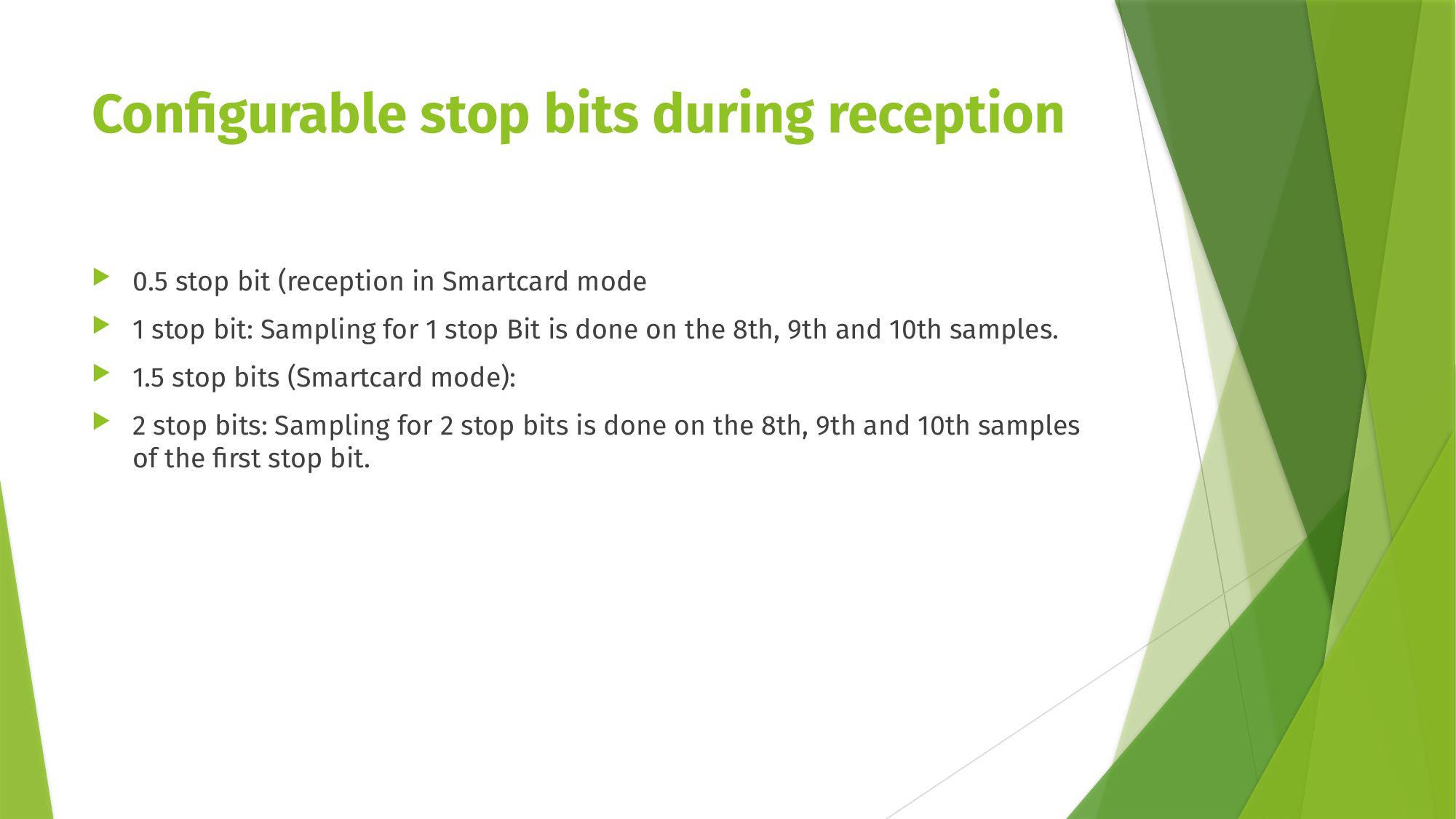

# Configurable stop bits during reception

0.5 stop bit (reception in Smartcard mode
1 stop bit: Sampling for 1 stop Bit is done on the 8th, 9th and 10th samples.
1.5 stop bits (Smartcard mode):
2 stop bits: Sampling for 2 stop bits is done on the 8th, 9th and 10th samples of the first stop bit.